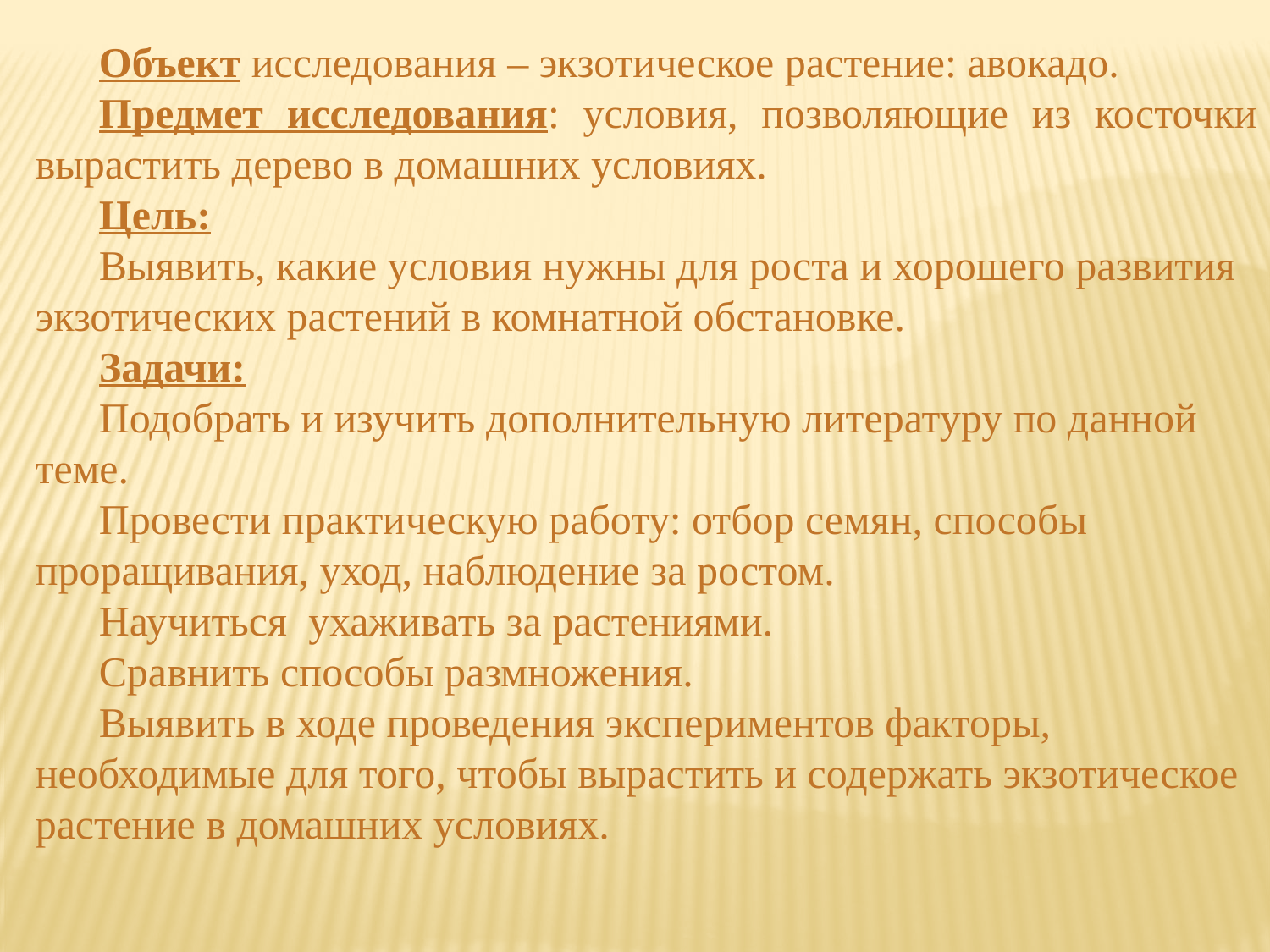

Объект исследования – экзотическое растение: авокадо.
Предмет исследования: условия, позволяющие из косточки вырастить дерево в домашних условиях.
Цель:
Выявить, какие условия нужны для роста и хорошего развития экзотических растений в комнатной обстановке.
Задачи:
Подобрать и изучить дополнительную литературу по данной теме.
Провести практическую работу: отбор семян, способы проращивания, уход, наблюдение за ростом.
Научиться  ухаживать за растениями.
Сравнить способы размножения.
Выявить в ходе проведения экспериментов факторы, необходимые для того, чтобы вырастить и содержать экзотическое растение в домашних условиях.